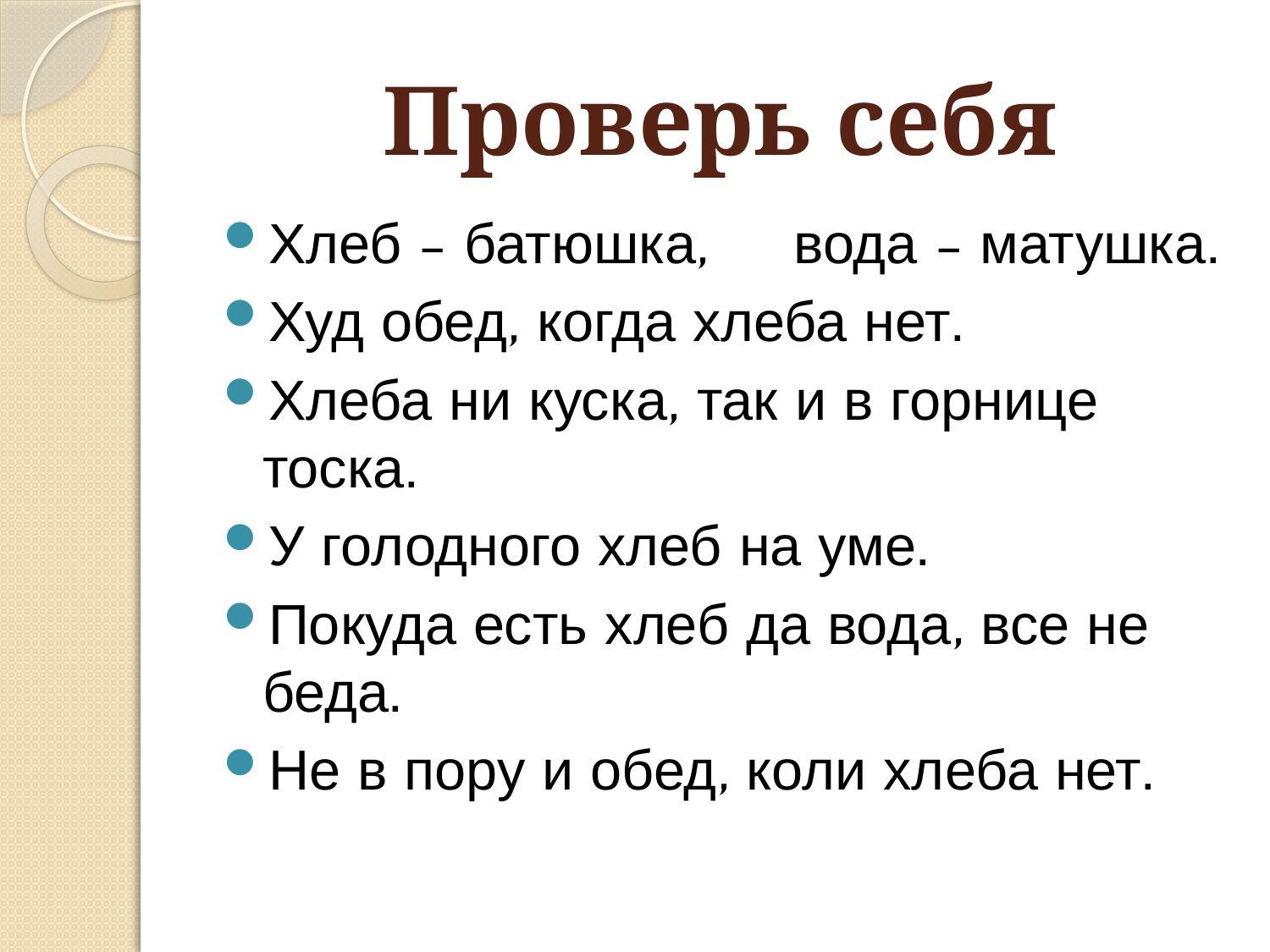

# Проверь себя
Хлеб – батюшка,     вода – матушка.
Худ обед, когда хлеба нет.
Хлеба ни куска, так и в горнице тоска.
У голодного хлеб на уме.
Покуда есть хлеб да вода, все не беда.
Не в пору и обед, коли хлеба нет.